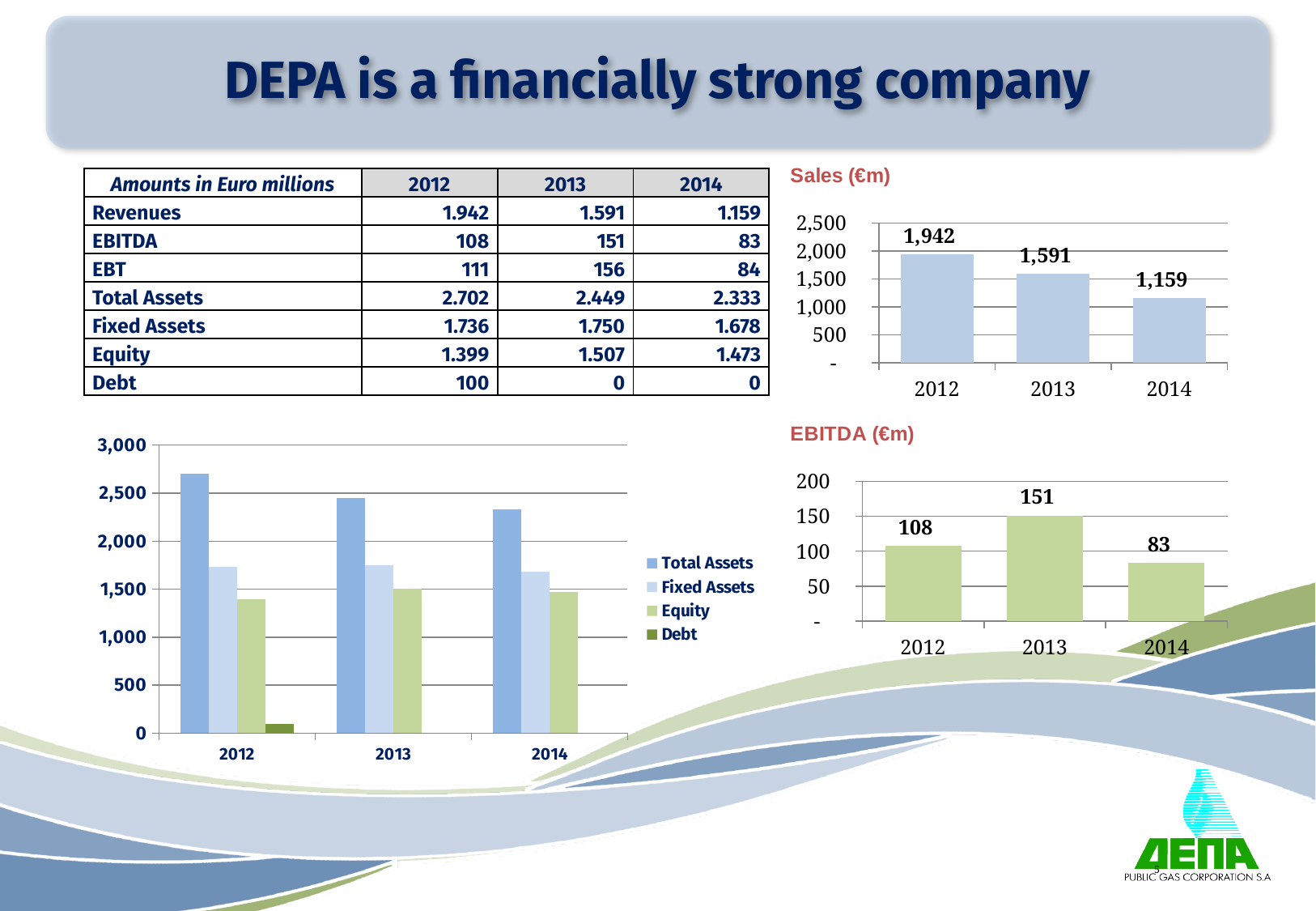

# DEPA is a financially strong company

### Chart: Sales (€m)

| Category | Series 1 |
|---|---|
| 2012 | 1942.0 |
| 2013 | 1591.0 |
| 2014 | 1159.0 |
| Amounts in Euro millions | 2012 | 2013 | 2014 |
| --- | --- | --- | --- |
| Revenues | 1.942 | 1.591 | 1.159 |
| EBITDA | 108 | 151 | 83 |
| EBT | 111 | 156 | 84 |
| Total Assets | 2.702 | 2.449 | 2.333 |
| Fixed Assets | 1.736 | 1.750 | 1.678 |
| Equity | 1.399 | 1.507 | 1.473 |
| Debt | 100 | 0 | 0 |

### Chart: EBITDA (€m)

| Category | Series 1 |
|---|---|
| 2012 | 108.0 |
| 2013 | 151.0 |
| 2014 | 83.0 |

### Chart

| Category | Total Assets  | Fixed Assets | Equity | Debt |
|---|---|---|---|---|
| 2012 | 2702.0 | 1736.0 | 1399.0 | 100.0 |
| 2013 | 2449.0 | 1750.0 | 1507.0 | 0.0 |
| 2014 | 2333.0 | 1678.0 | 1473.0 | 0.0 |
5